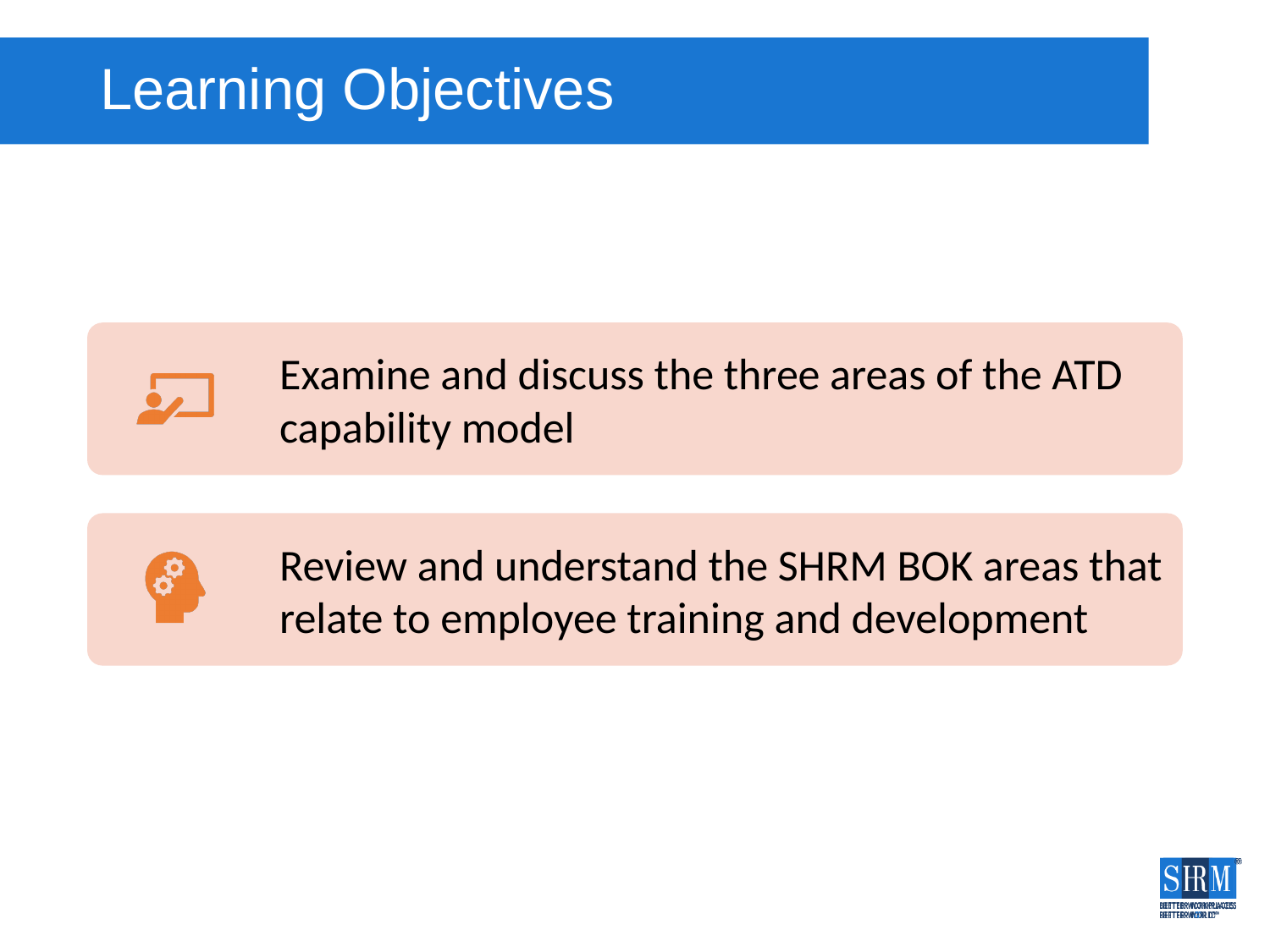

# Learning Objectives
Examine and discuss the three areas of the ATD capability model
Review and understand the SHRM BOK areas that relate to employee training and development